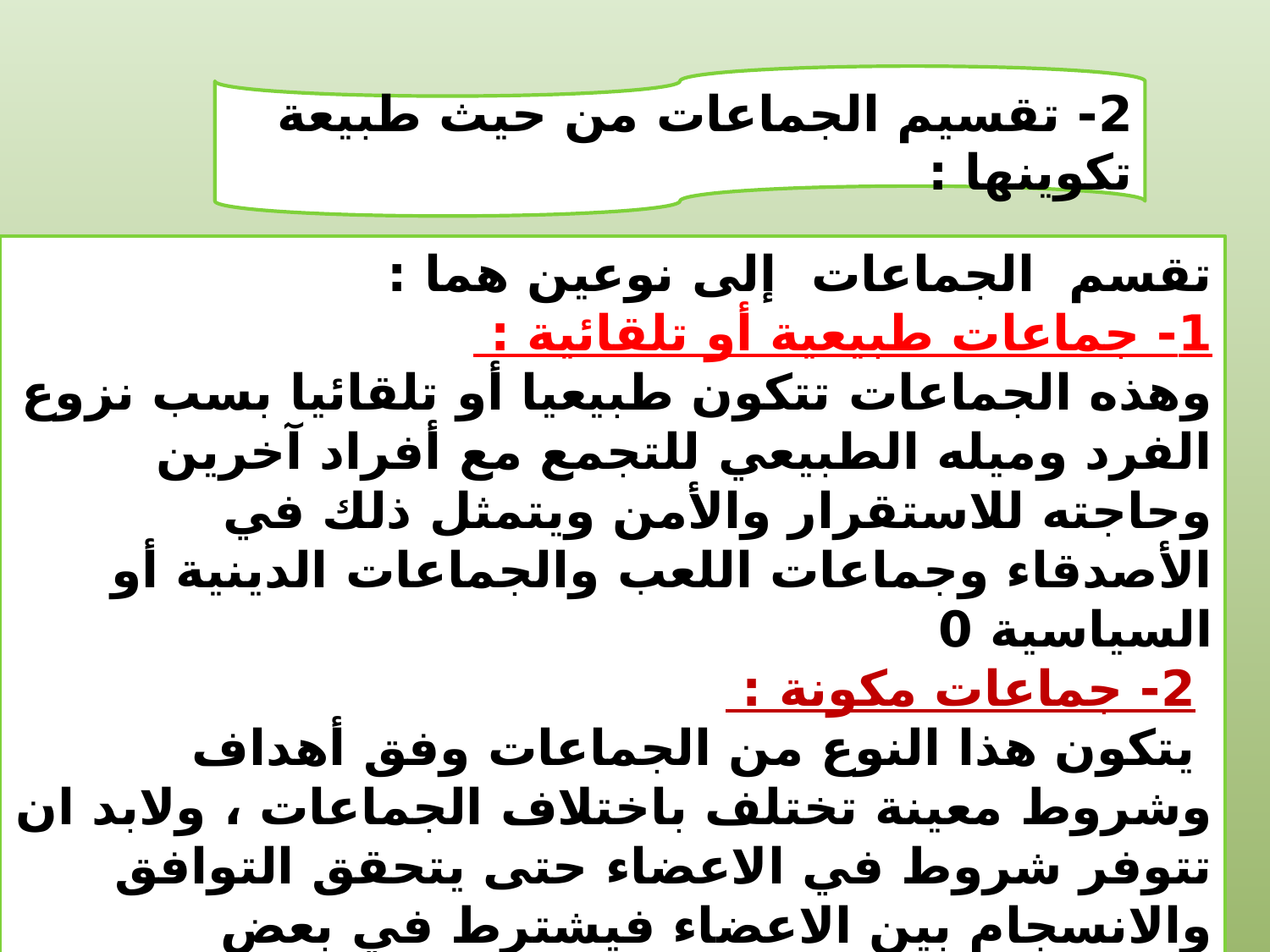

2- تقسيم الجماعات من حيث طبيعة تكوينها :
تقسم  الجماعات  إلى نوعين هما :
1- جماعات طبيعية أو تلقائية :
وهذه الجماعات تتكون طبيعيا أو تلقائيا بسب نزوع الفرد وميله الطبيعي للتجمع مع أفراد آخرين وحاجته للاستقرار والأمن ويتمثل ذلك في الأصدقاء وجماعات اللعب والجماعات الدينية أو السياسية 0
 2- جماعات مكونة :
 يتكون هذا النوع من الجماعات وفق أهداف وشروط معينة تختلف باختلاف الجماعات ، ولابد ان تتوفر شروط في الاعضاء حتى يتحقق التوافق والانسجام بين الاعضاء فيشترط في بعض الجماعات مستوى معين من الاعمار او التعلم او الجنس او